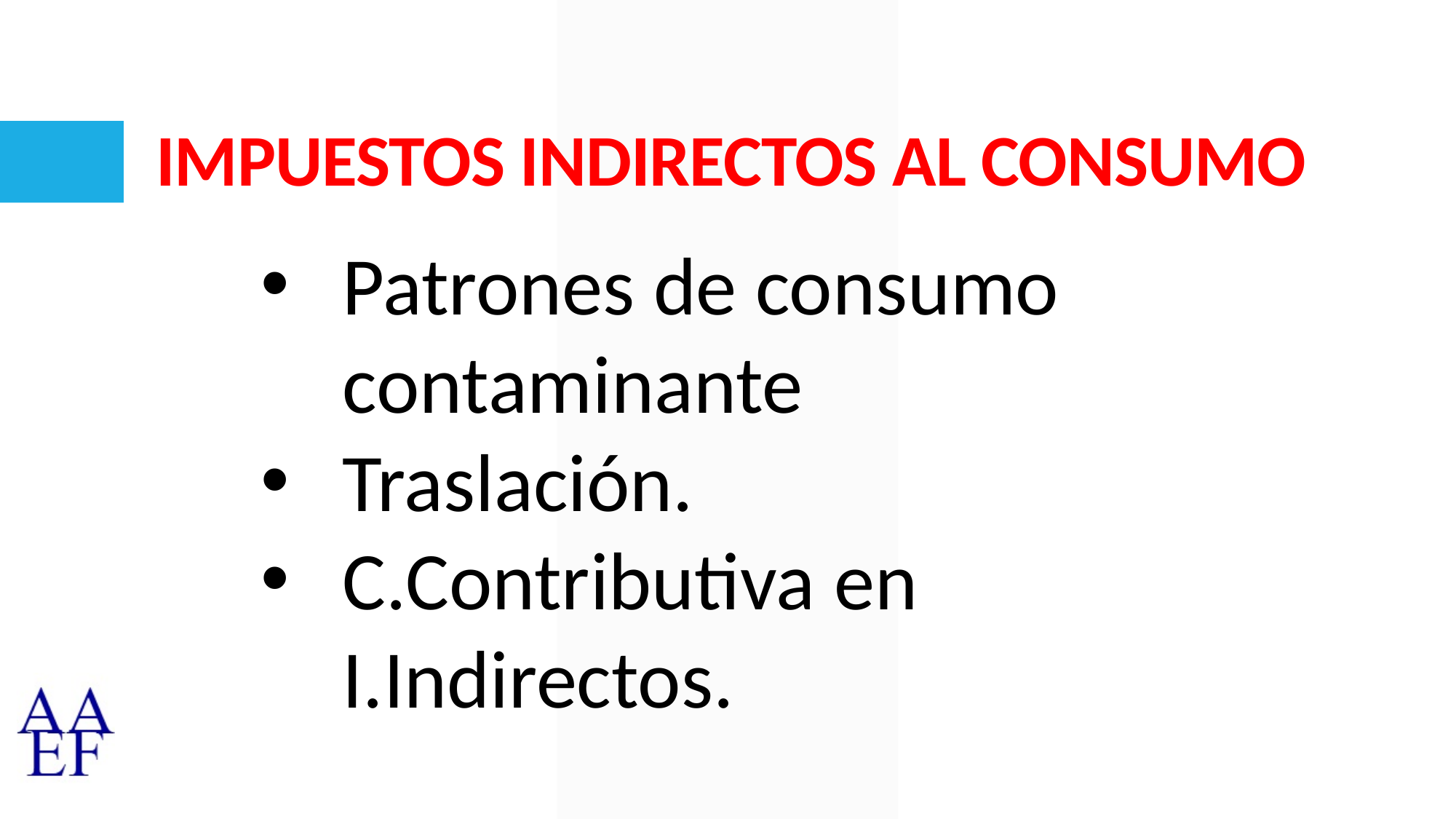

# IMPUESTOS INDIRECTOS AL CONSUMO
Patrones de consumo contaminante
Traslación.
C.Contributiva en I.Indirectos.